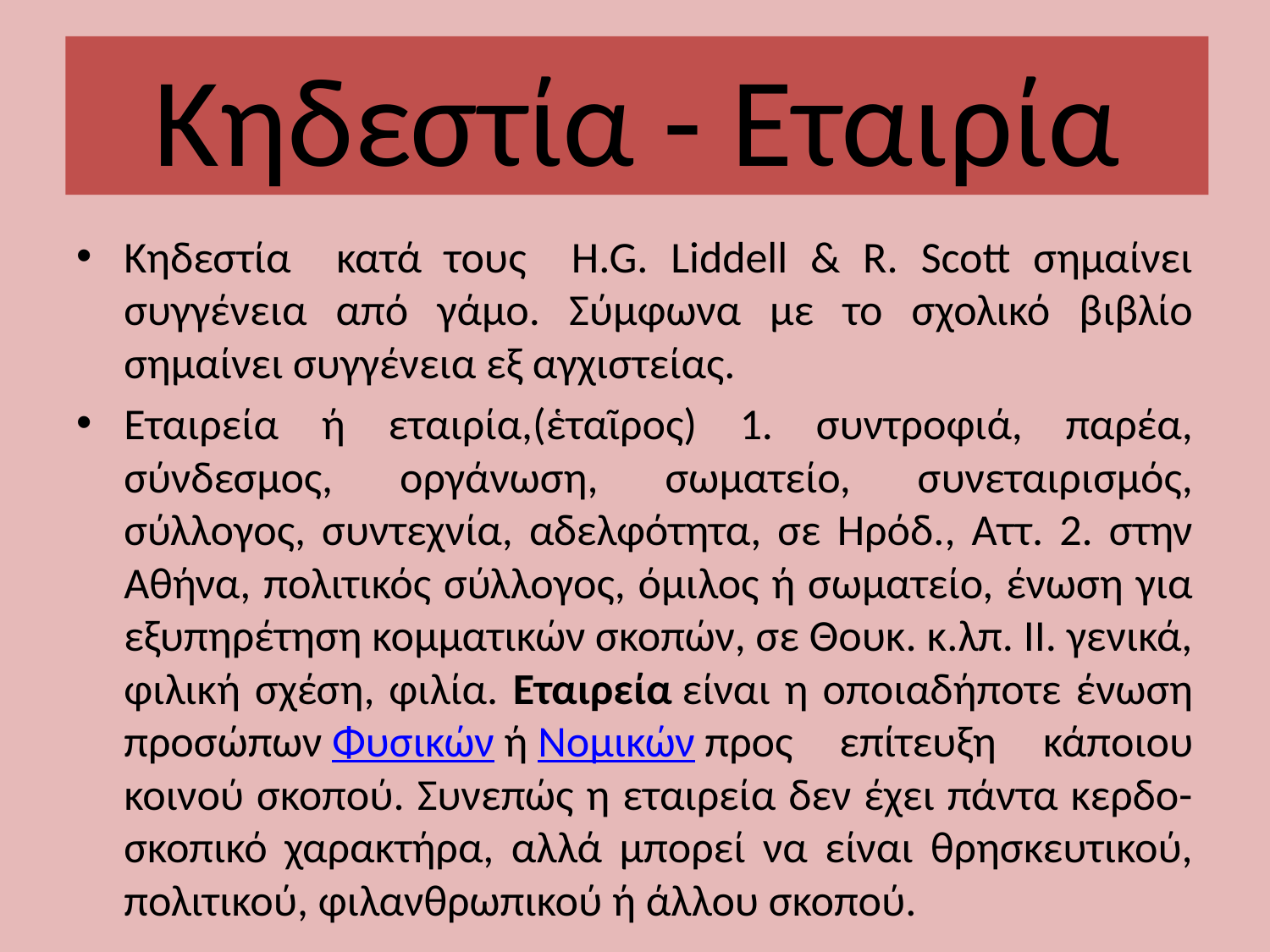

# Κηδεστία - Εταιρία
Κηδεστία  κατά τους  H.G. Liddell & R. Scott σημαίνει συγγένεια από γάμο. Σύμφωνα με το σχολικό βιβλίο σημαίνει συγγένεια εξ αγχιστείας.
Εταιρεία ή εταιρία,(ἑταῖρος) 1. συντροφιά, παρέα, σύνδεσμος, οργάνωση, σωματείο, συνεταιρισμός, σύλλογος, συντεχνία, αδελφότητα, σε Ηρόδ., Αττ. 2. στην Αθήνα, πολιτικός σύλλογος, όμιλος ή σωματείο, ένωση για εξυπηρέτηση κομματικών σκοπών, σε Θουκ. κ.λπ. II. γενικά, φιλική σχέση, φιλία. Εταιρεία είναι η οποιαδήποτε ένωση προσώπων Φυσικών ή Νομικών προς επίτευξη κάποιου κοινού σκοπού. Συνεπώς η εταιρεία δεν έχει πάντα κερδο-σκοπικό χαρακτήρα, αλλά μπορεί να είναι θρησκευτικού, πολιτικού, φιλανθρωπικού ή άλλου σκοπού.